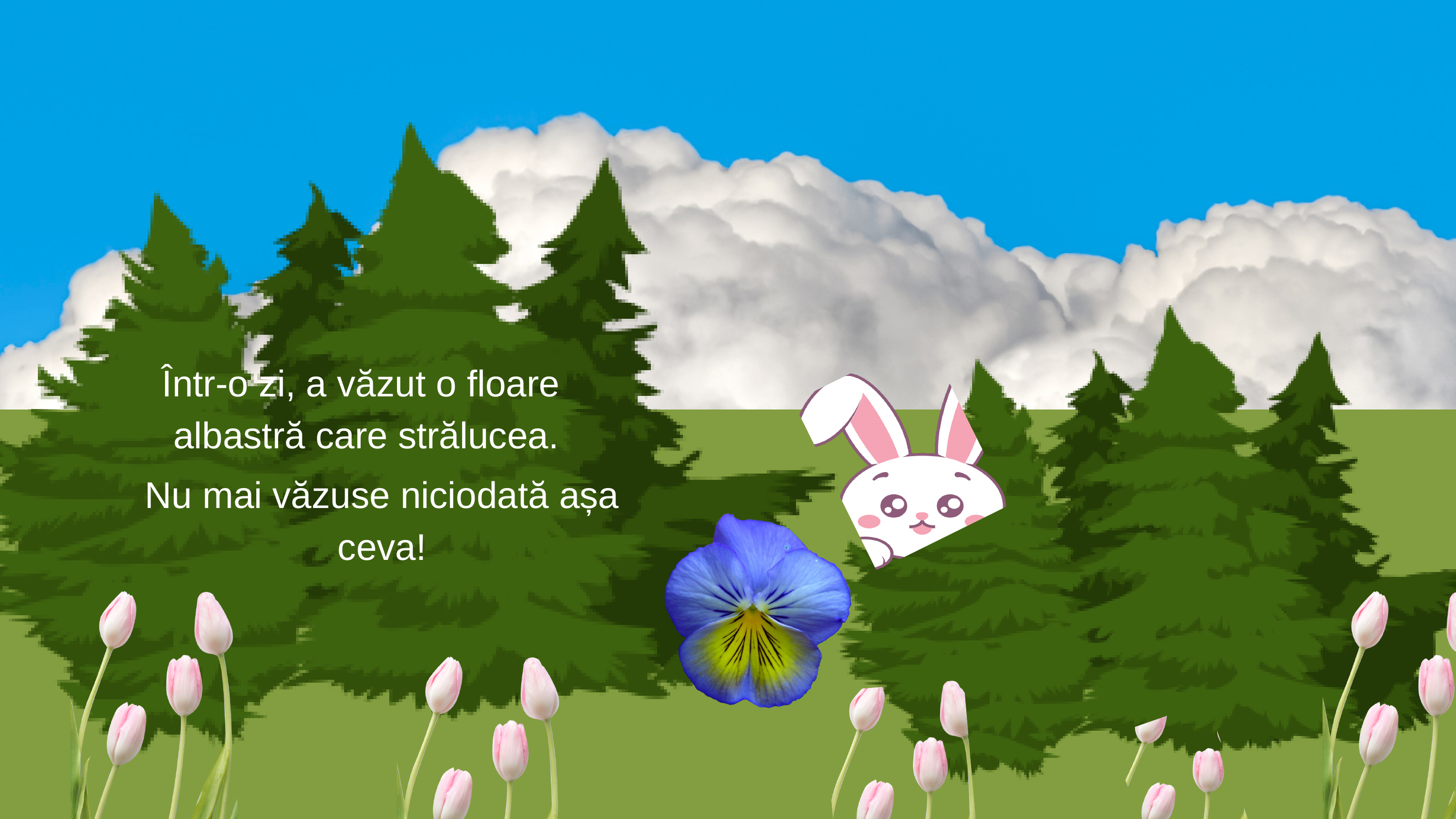

Într-o zi, a văzut o floare
albastră care strălucea.

Nu mai văzuse niciodată așa ceva!